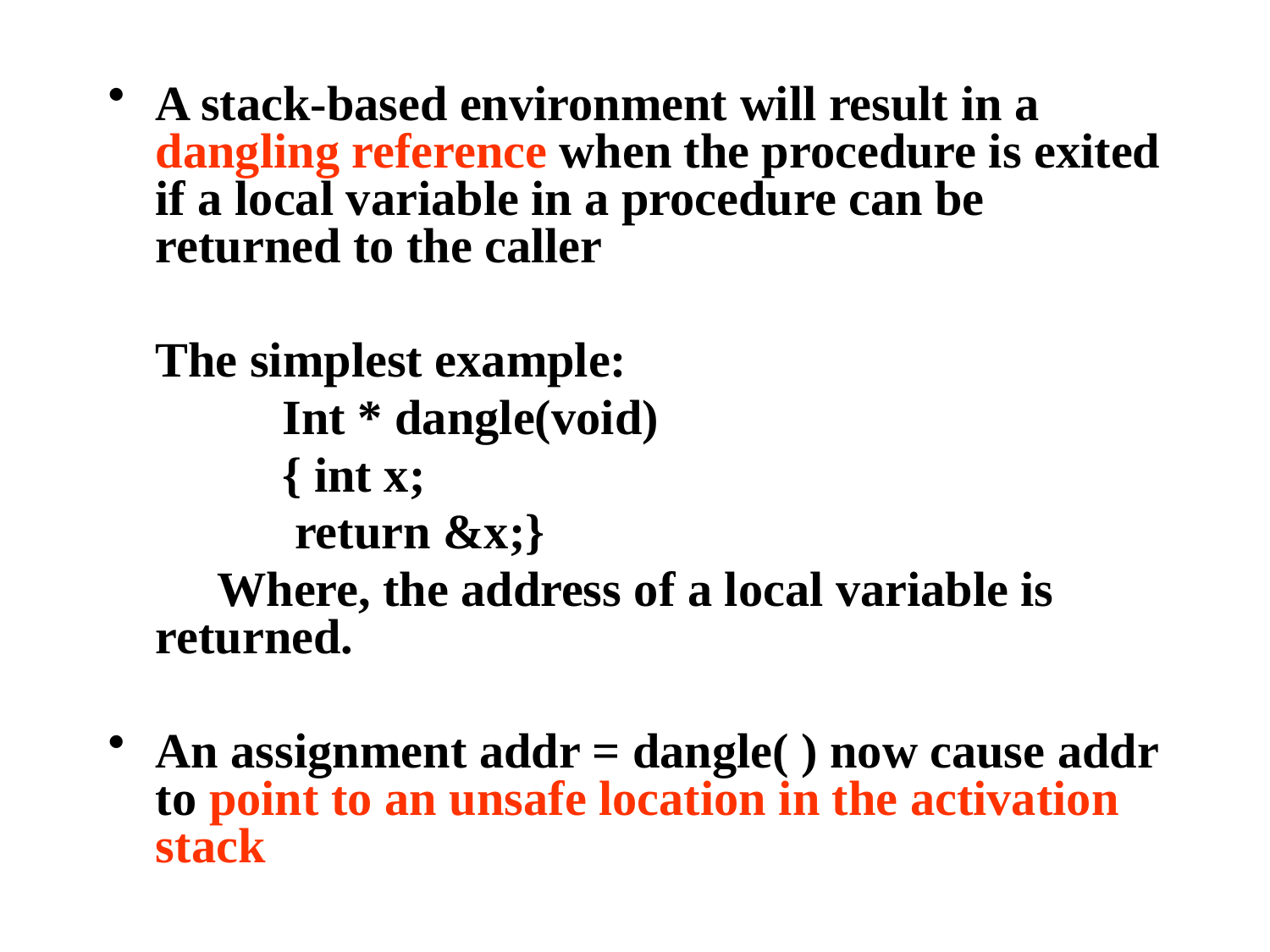

A stack-based environment will result in a dangling reference when the procedure is exited if a local variable in a procedure can be returned to the caller

	The simplest example:
		Int * dangle(void)
		{ int x;
		 return &x;}
	     Where, the address of a local variable is returned.

An assignment addr = dangle( ) now cause addr to point to an unsafe location in the activation stack